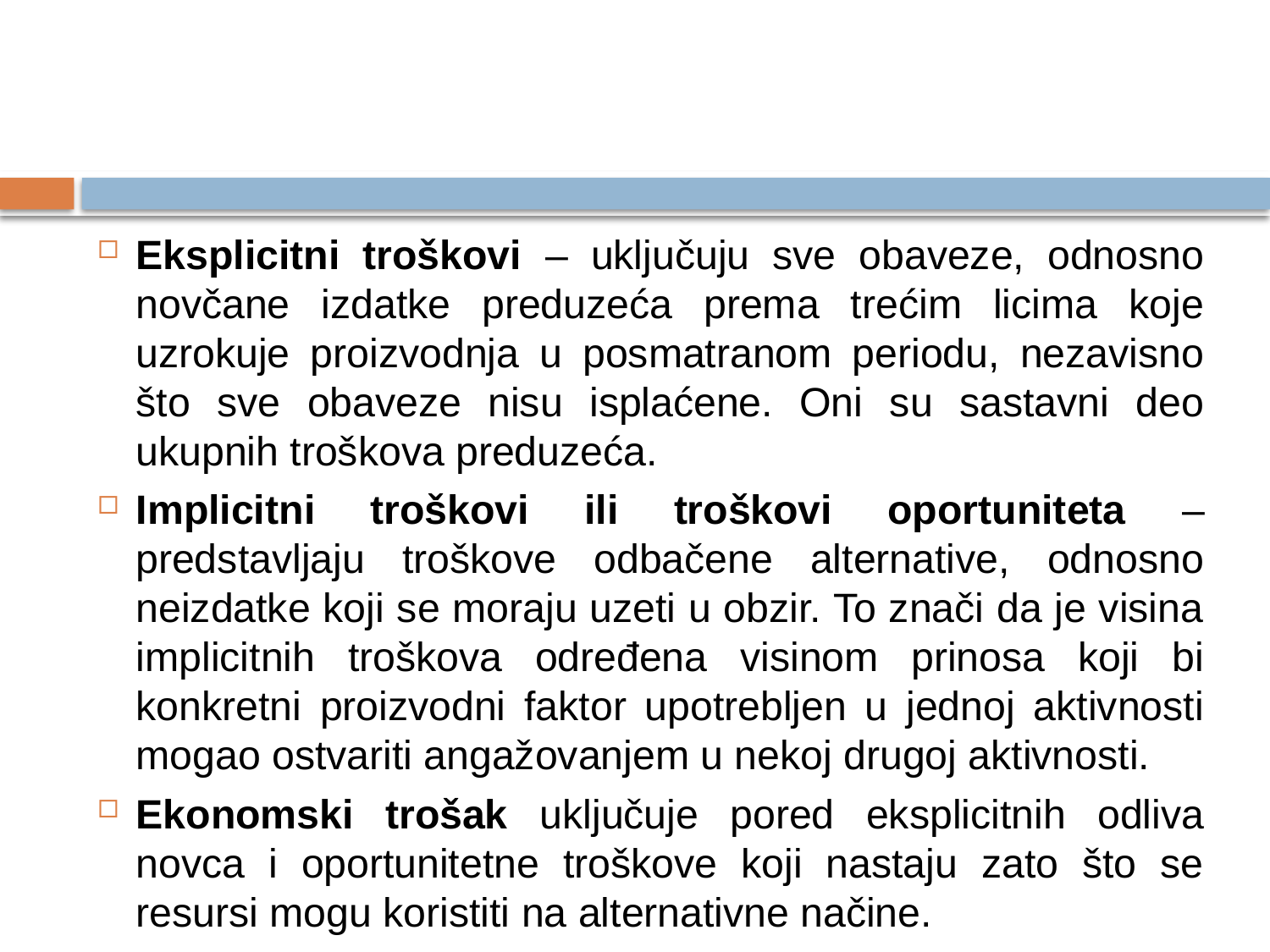

#
Eksplicitni troškovi – uključuju sve obaveze, odnosno novčane izdatke preduzeća prema trećim licima koje uzrokuje proizvodnja u posmatranom periodu, nezavisno što sve obaveze nisu isplaćene. Oni su sastavni deo ukupnih troškova preduzeća.
Implicitni troškovi ili troškovi oportuniteta – predstavljaju troškove odbačene alternative, odnosno neizdatke koji se moraju uzeti u obzir. To znači da je visina implicitnih troškova određena visinom prinosa koji bi konkretni proizvodni faktor upotrebljen u jednoj aktivnosti mogao ostvariti angažovanjem u nekoj drugoj aktivnosti.
Ekonomski trošak uključuje pored eksplicitnih odliva novca i oportunitetne troškove koji nastaju zato što se resursi mogu koristiti na alternativne načine.